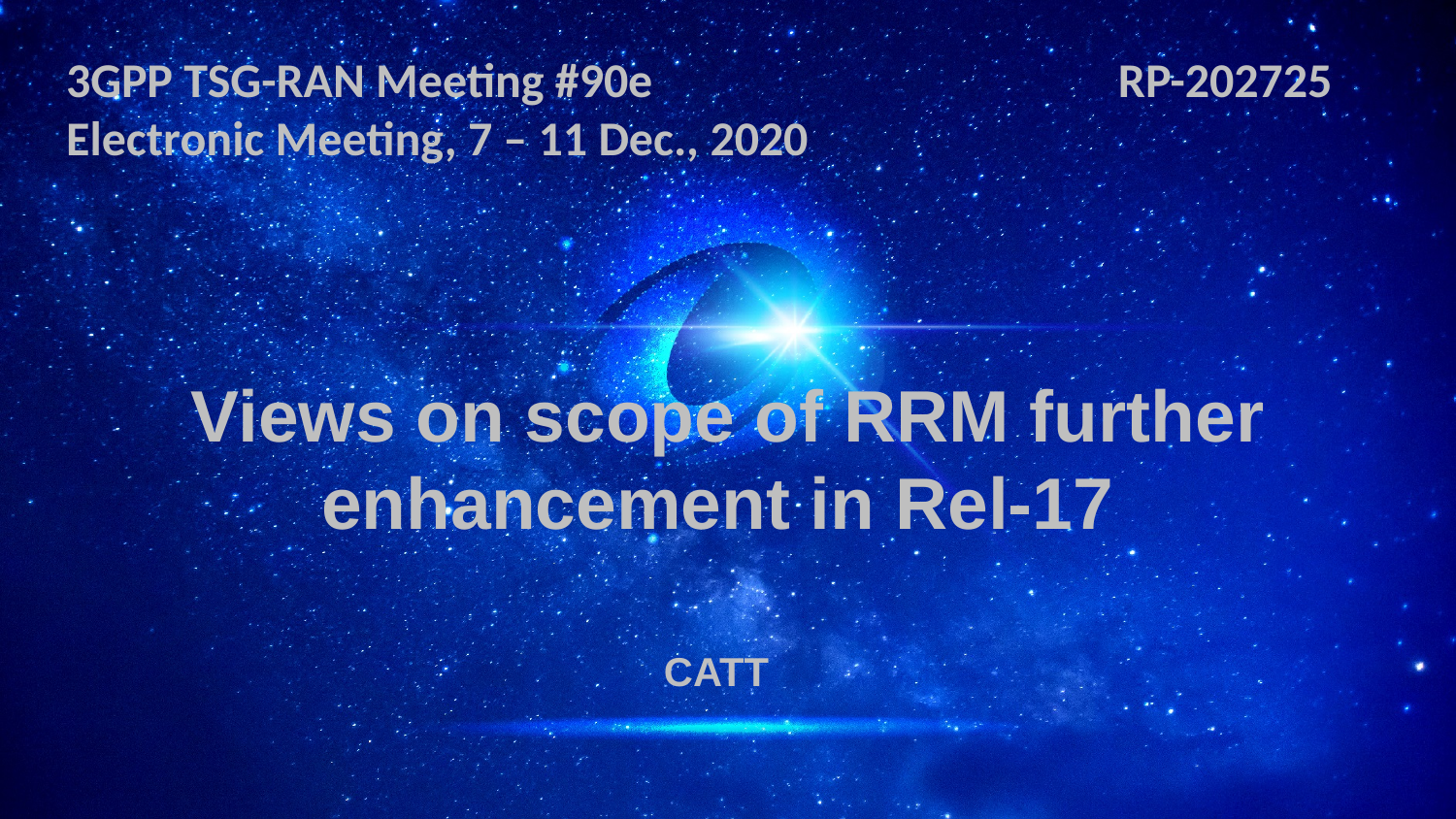

3GPP TSG-RAN Meeting #90e	           		   RP-202725 Electronic Meeting, 7 – 11 Dec., 2020
# Views on scope of RRM further enhancement in Rel-17
CATT